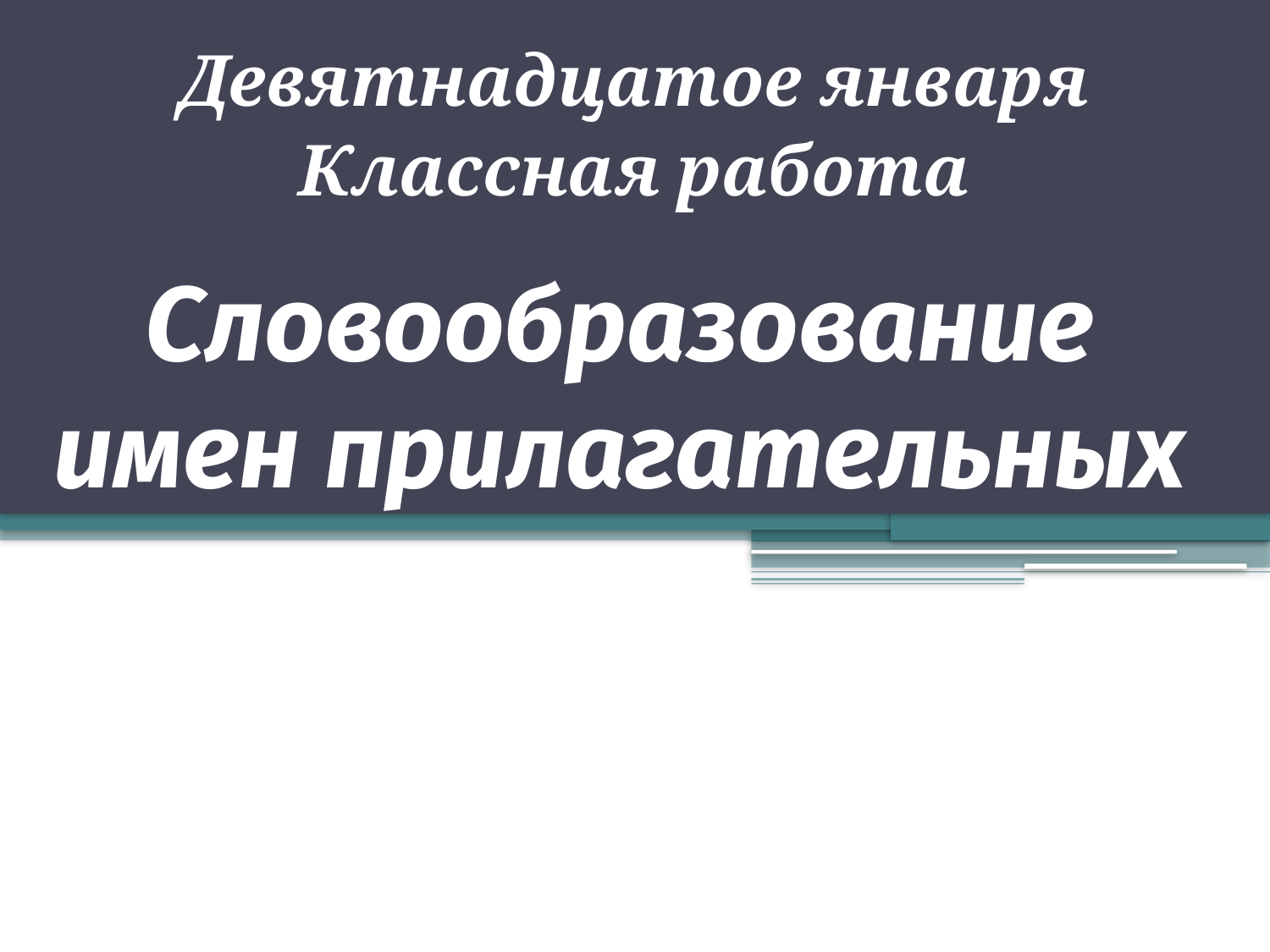

Девятнадцатое января
Классная работа
# Словообразование имен прилагательных